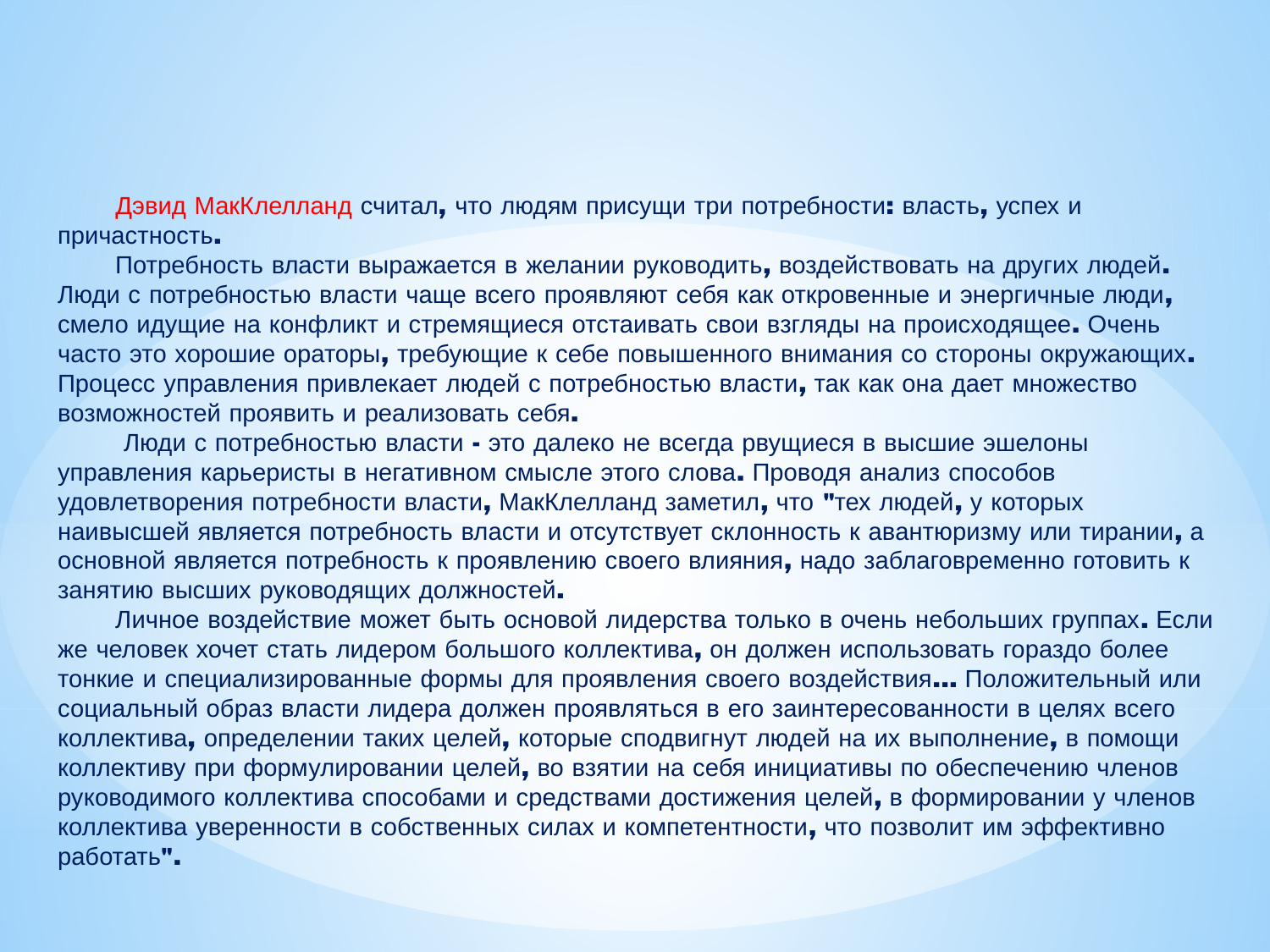

# Дэвид МакКлелланд считал, что людям присущи три потребности: власть, успех и причастность. Потребность власти выражается в желании руководить, воздействовать на других людей. Люди с потребностью власти чаще всего проявляют себя как откровенные и энергичные люди, смело идущие на конфликт и стремящиеся отстаивать свои взгляды на происходящее. Очень часто это хорошие ораторы, требующие к себе повышенного внимания со стороны окружающих. Процесс управления привлекает людей с потребностью власти, так как она дает множество возможностей проявить и реализовать себя. Люди с потребностью власти - это далеко не всегда рвущиеся в высшие эшелоны управления карьеристы в негативном смысле этого слова. Проводя анализ способов удовлетворения потребности власти, МакКлелланд заметил, что "тех людей, у которых наивысшей является потребность власти и отсутствует склонность к авантюризму или тирании, а основной является потребность к проявлению своего влияния, надо заблаговременно готовить к занятию высших руководящих должностей. Личное воздействие может быть основой лидерства только в очень небольших группах. Если же человек хочет стать лидером большого коллектива, он должен использовать гораздо более тонкие и специализированные формы для проявления своего воздействия... Положительный или социальный образ власти лидера должен проявляться в его заинтересованности в целях всего коллектива, определении таких целей, которые сподвигнут людей на их выполнение, в помощи коллективу при формулировании целей, во взятии на себя инициативы по обеспечению членов руководимого коллектива способами и средствами достижения целей, в формировании у членов коллектива уверенности в собственных силах и компетентности, что позволит им эффективно работать".